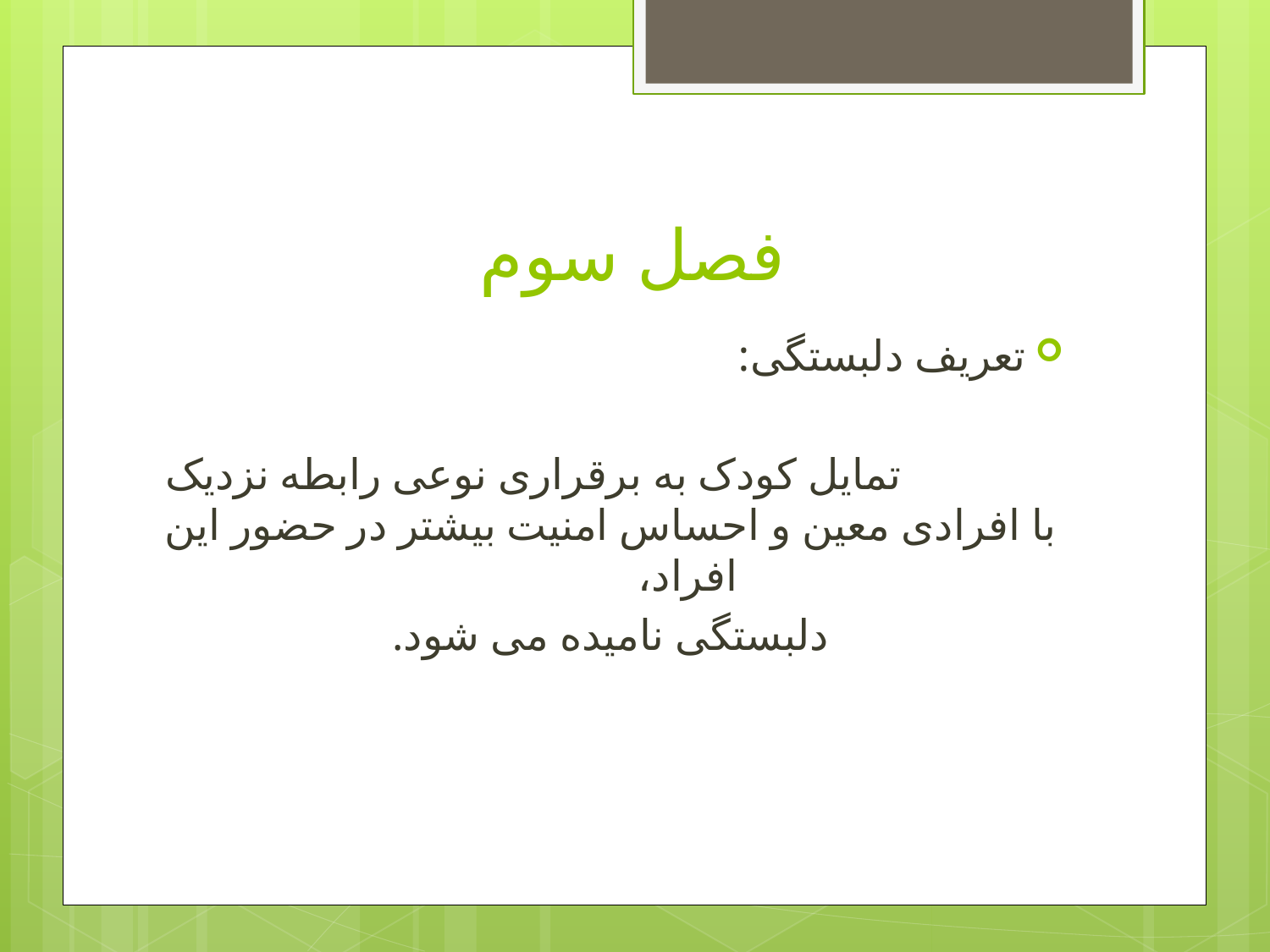

# فصل سوم
تعریف دلبستگی:

              تمایل کودک به برقراری نوعی رابطه نزدیک با افرادی معین و احساس امنیت بیشتر در حضور این افراد،
دلبستگی نامیده می شود.